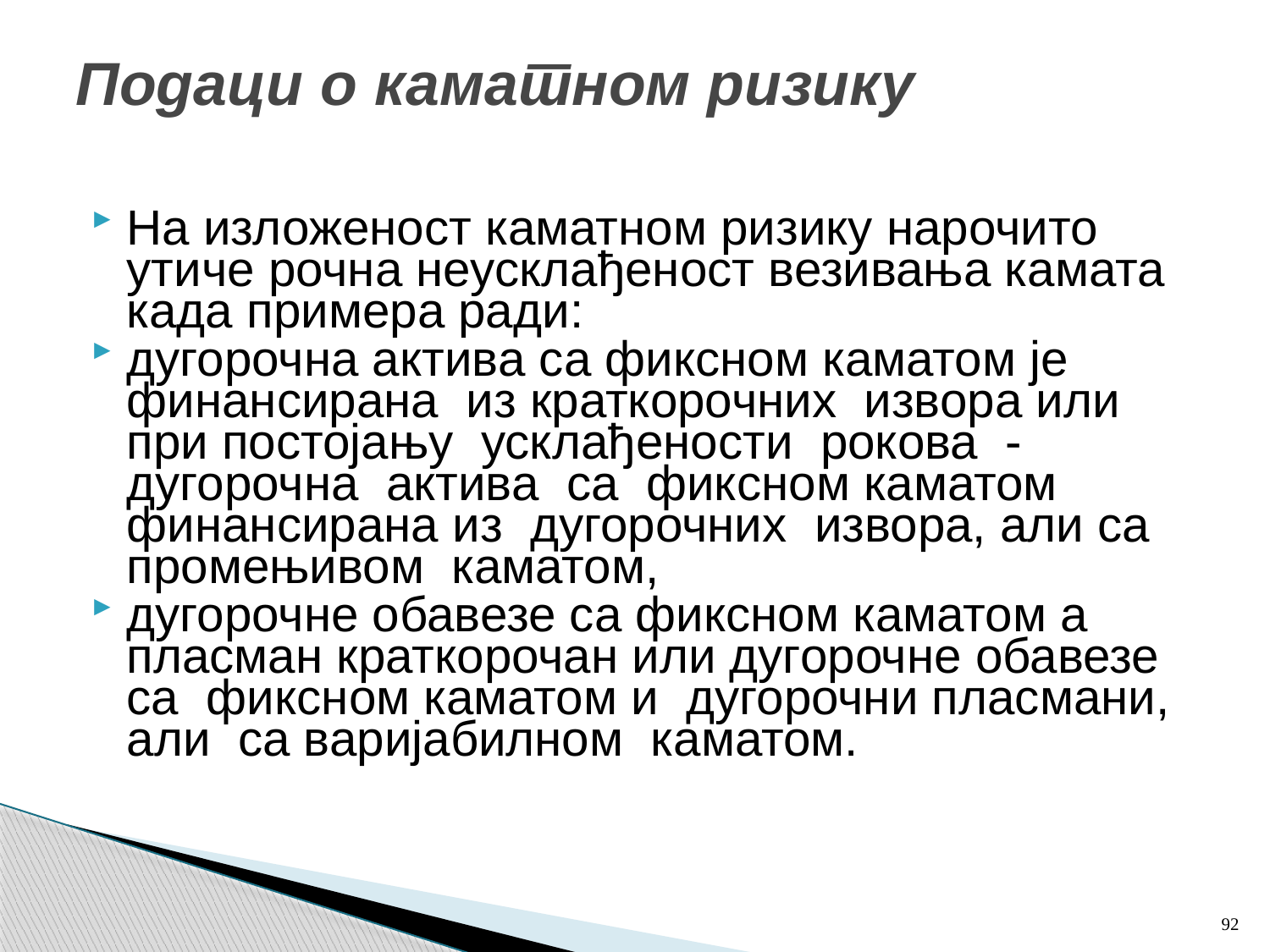

# Подаци о каматном ризику
На изложеност каматном ризику нарочито утиче рочна неусклађеност везивања камата када примера ради:
дугорочна актива са фиксном каматом је финансирана  из краткорочних  извора или  при постојању  усклађености  рокова  - дугорочна  актива  са  фиксном каматом финансирана из  дугорочних  извора, али са  промењивом  каматом,
дугорочне обавезе са фиксном каматом а пласман краткорочан или дугорочне обавезе са  фиксном каматом и  дугорочни пласмани, али  са варијабилном  каматом.
92